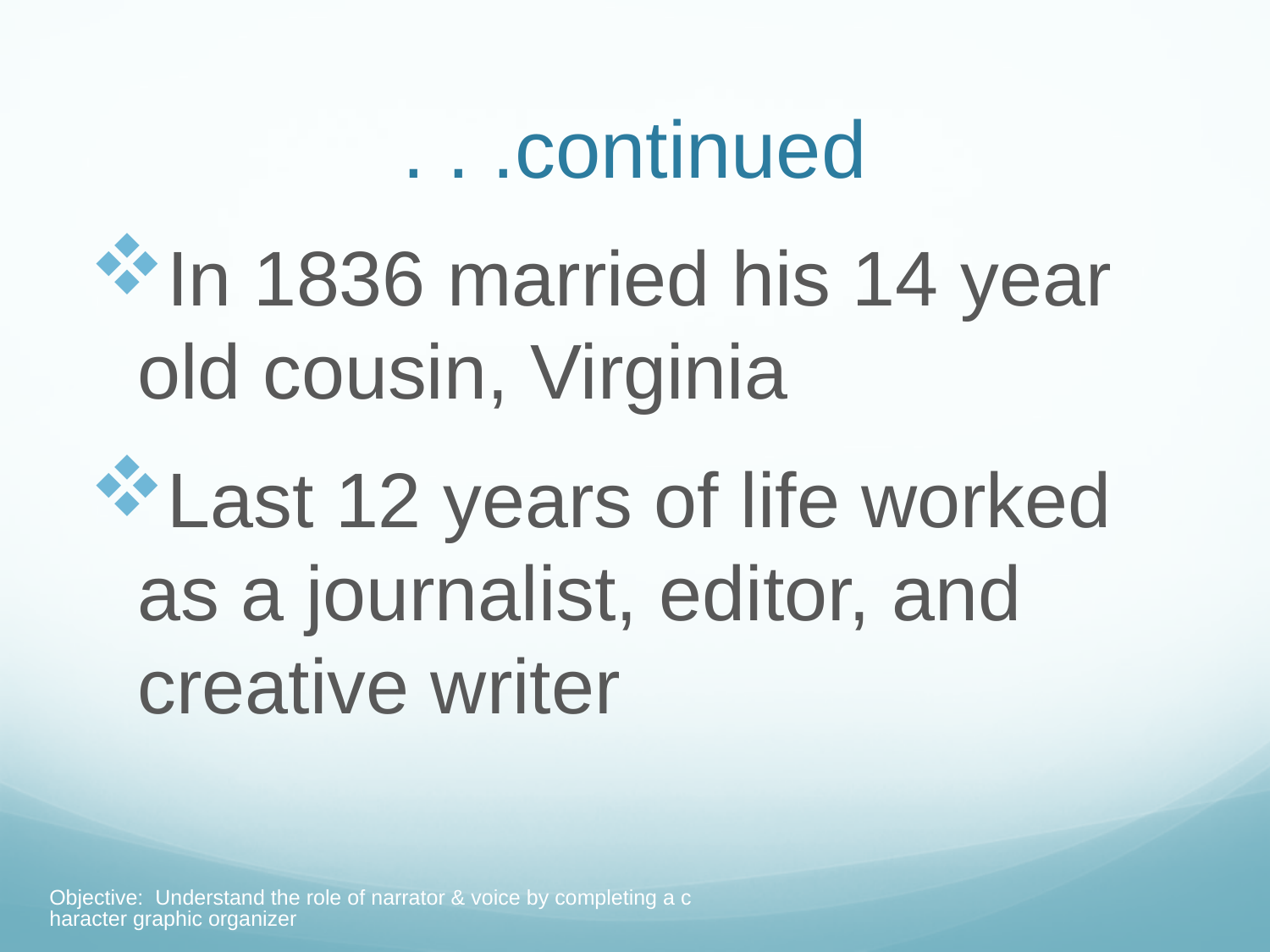

# . . .continued
In 1836 married his 14 year old cousin, Virginia
Last 12 years of life worked as a journalist, editor, and creative writer

Objective:  Understand the role of narrator & voice by completing a character graphic organizer